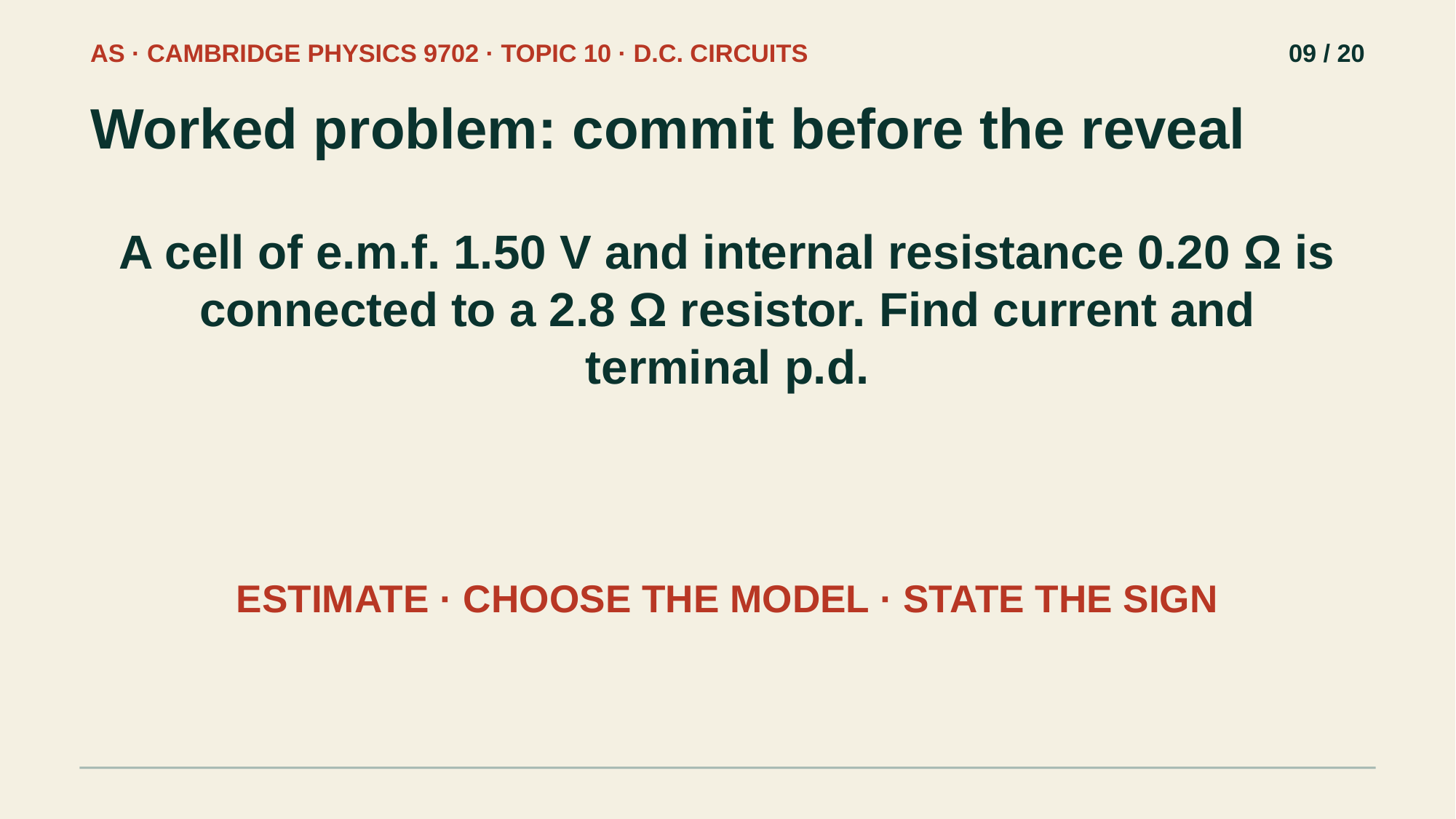

AS · CAMBRIDGE PHYSICS 9702 · TOPIC 10 · D.C. CIRCUITS
09 / 20
Worked problem: commit before the reveal
A cell of e.m.f. 1.50 V and internal resistance 0.20 Ω is connected to a 2.8 Ω resistor. Find current and terminal p.d.
ESTIMATE · CHOOSE THE MODEL · STATE THE SIGN